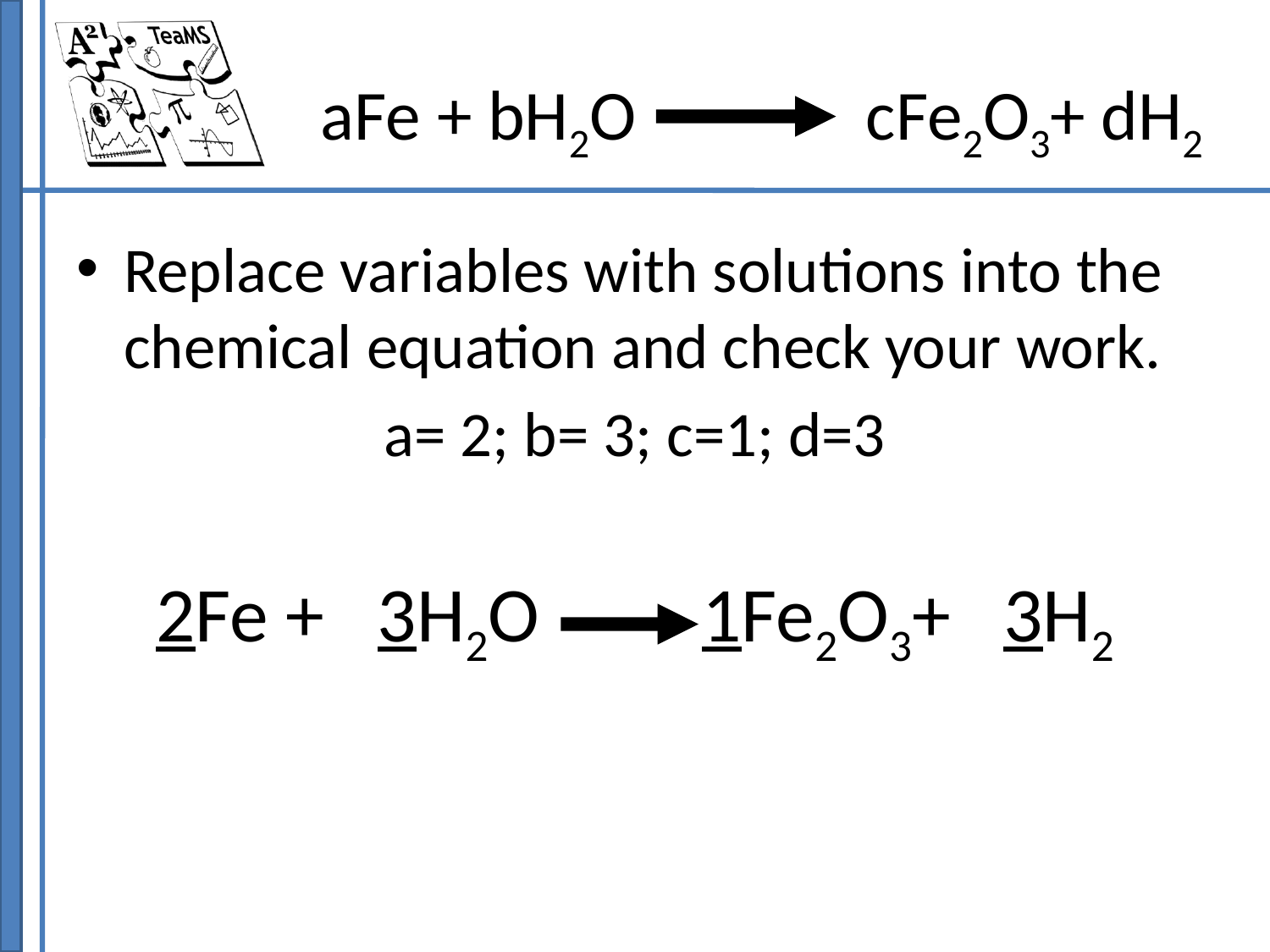

# aFe + bH2O 		    cFe2O3+ dH2

Replace variables with solutions into the chemical equation and check your work.
a= 2; b= 3; c=1; d=3

2Fe +   3H2O                1Fe2O3+   3H2